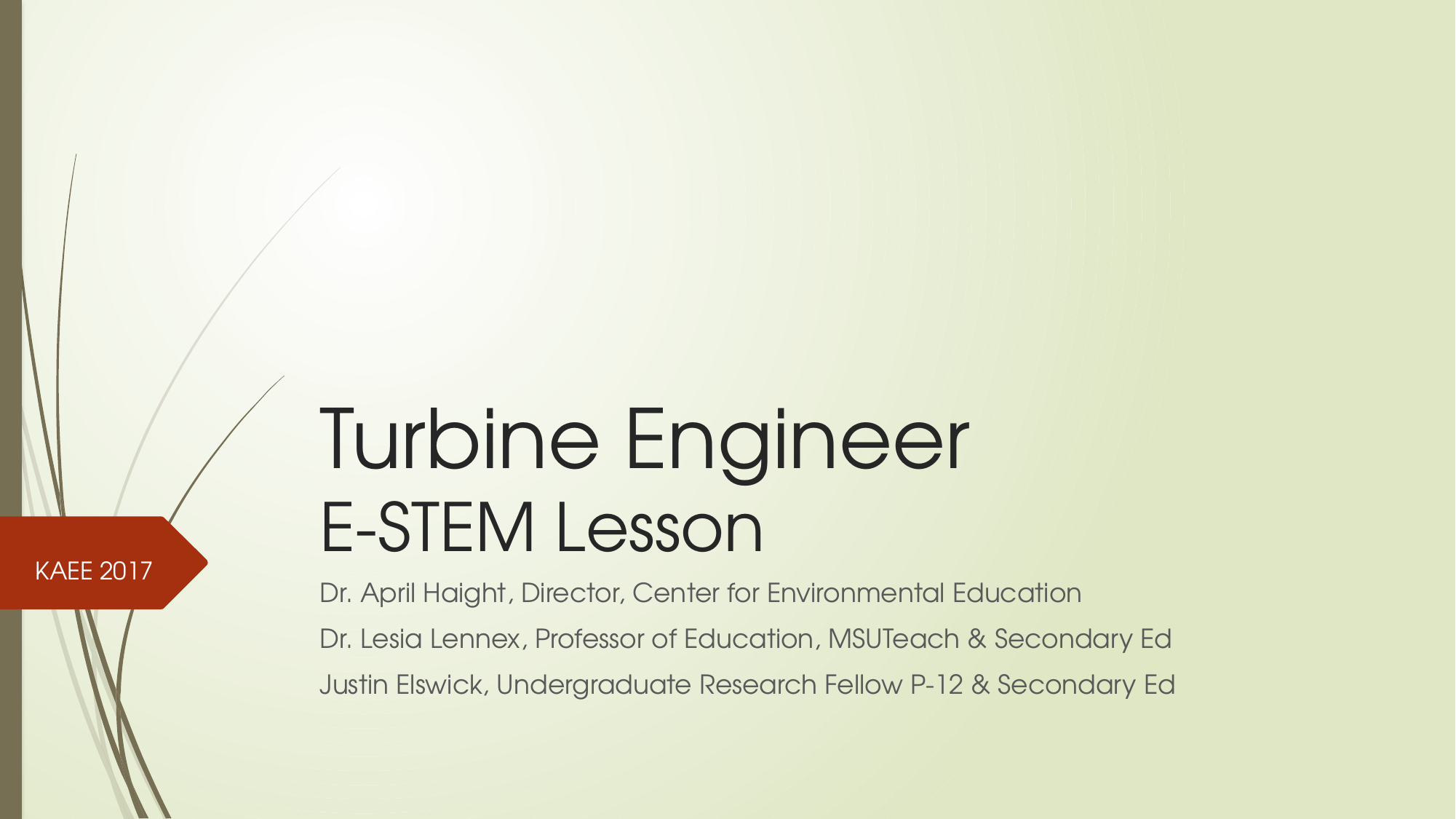

# Turbine Engineer E-STEM Lesson
KAEE 2017
Dr. April Haight, Director, Center for Environmental Education
Dr. Lesia Lennex, Professor of Education, MSUTeach & Secondary Ed
Justin Elswick, Undergraduate Research Fellow P-12 & Secondary Ed